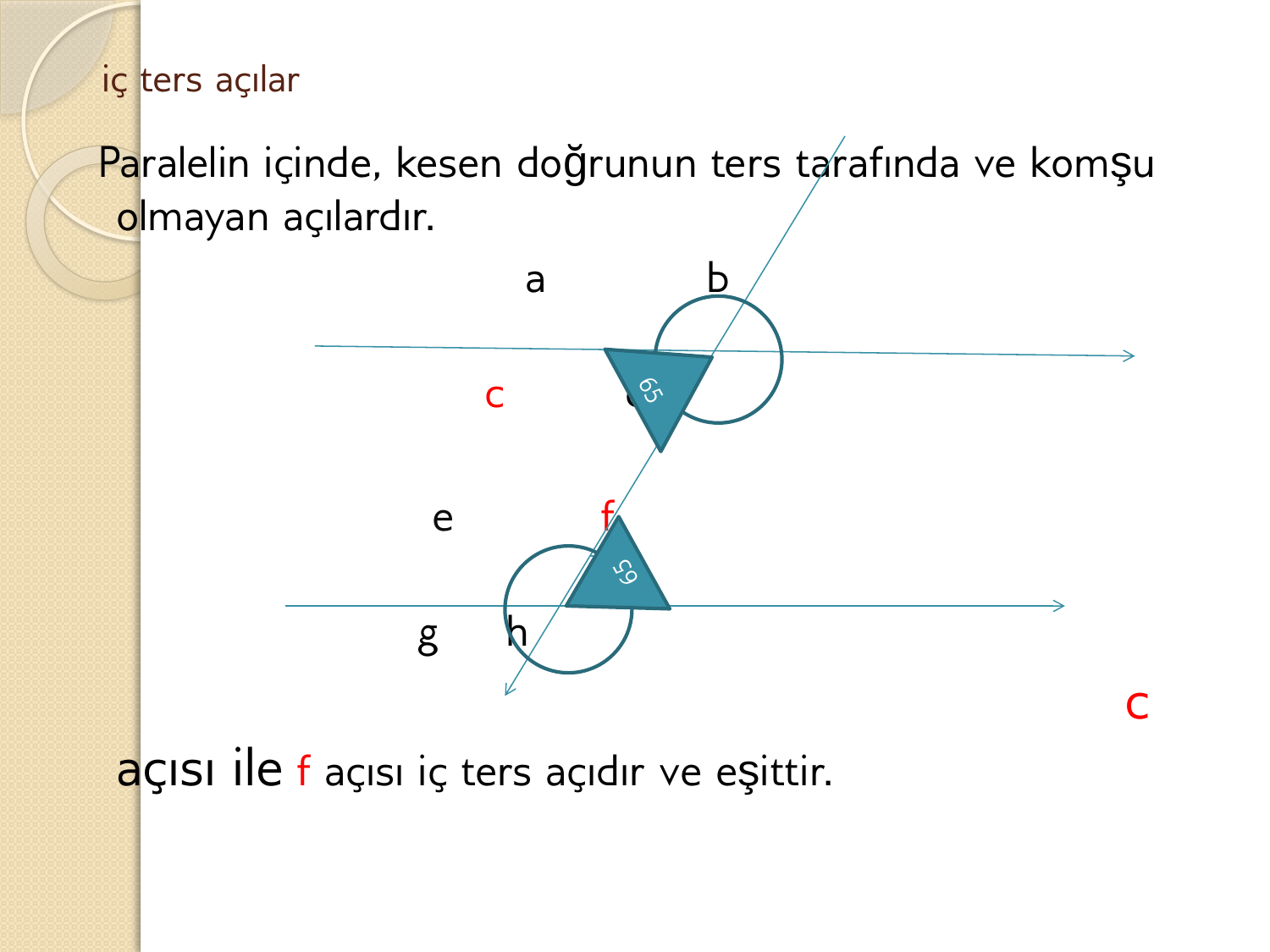

# iç ters açılar
 Paralelin içinde, kesen doğrunun ters tarafında ve komşu olmayan açılardır.
                                 a            b
                              c         d

                          e           f
                         g     h
                                                                              c açısı ile f açısı iç ters açıdır ve eşittir.

65
65